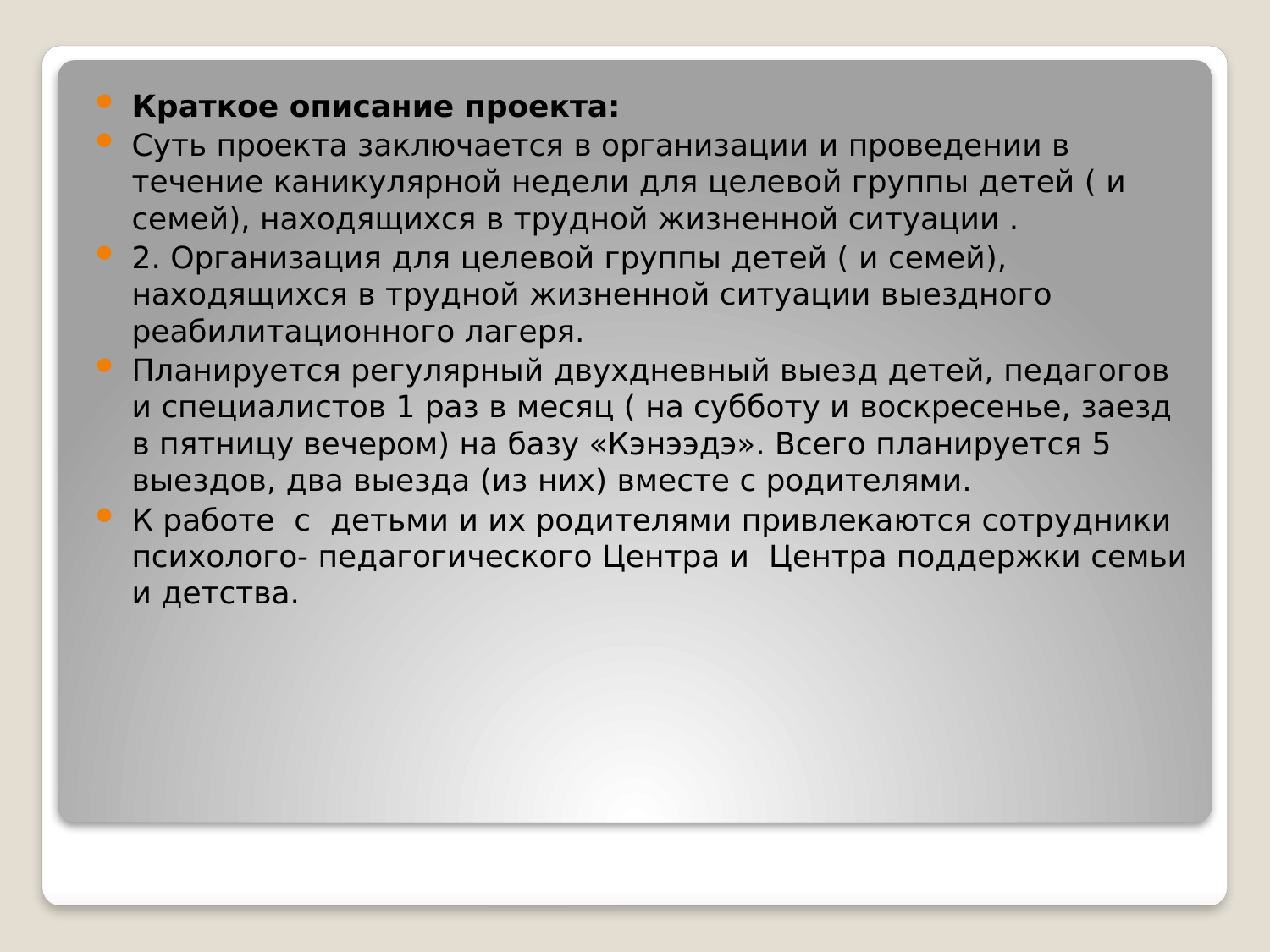

Краткое описание проекта:
Суть проекта заключается в организации и проведении в течение каникулярной недели для целевой группы детей ( и семей), находящихся в трудной жизненной ситуации .
2. Организация для целевой группы детей ( и семей), находящихся в трудной жизненной ситуации выездного реабилитационного лагеря.
Планируется регулярный двухдневный выезд детей, педагогов и специалистов 1 раз в месяц ( на субботу и воскресенье, заезд в пятницу вечером) на базу «Кэнээдэ». Всего планируется 5 выездов, два выезда (из них) вместе с родителями.
К работе  с  детьми и их родителями привлекаются сотрудники психолого- педагогического Центра и  Центра поддержки семьи и детства.
#